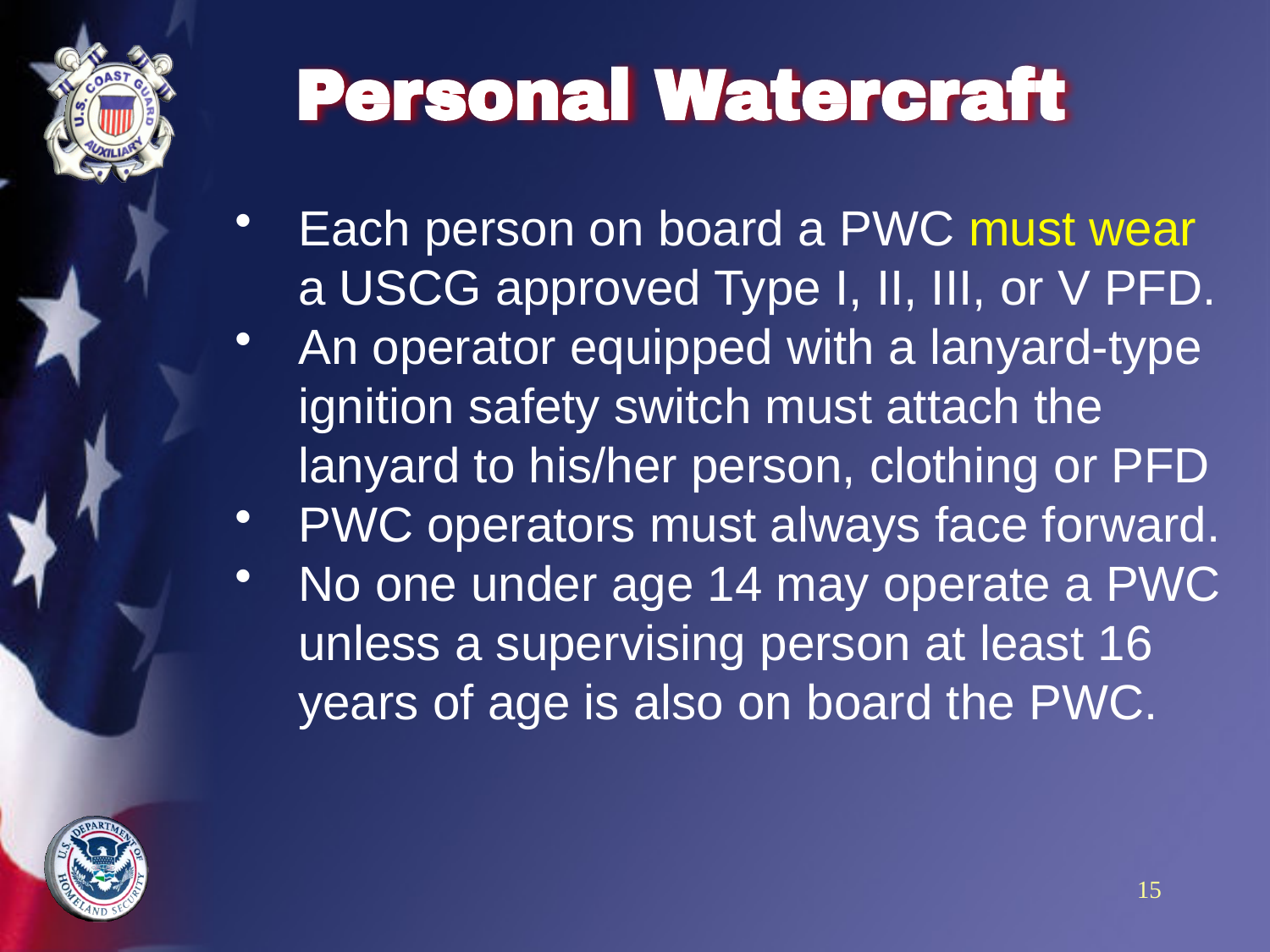

# Personal Watercraft
Each person on board a PWC must wear a USCG approved Type I, II, III, or V PFD.
An operator equipped with a lanyard-type ignition safety switch must attach the lanyard to his/her person, clothing or PFD
PWC operators must always face forward.
No one under age 14 may operate a PWC unless a supervising person at least 16 years of age is also on board the PWC.
15